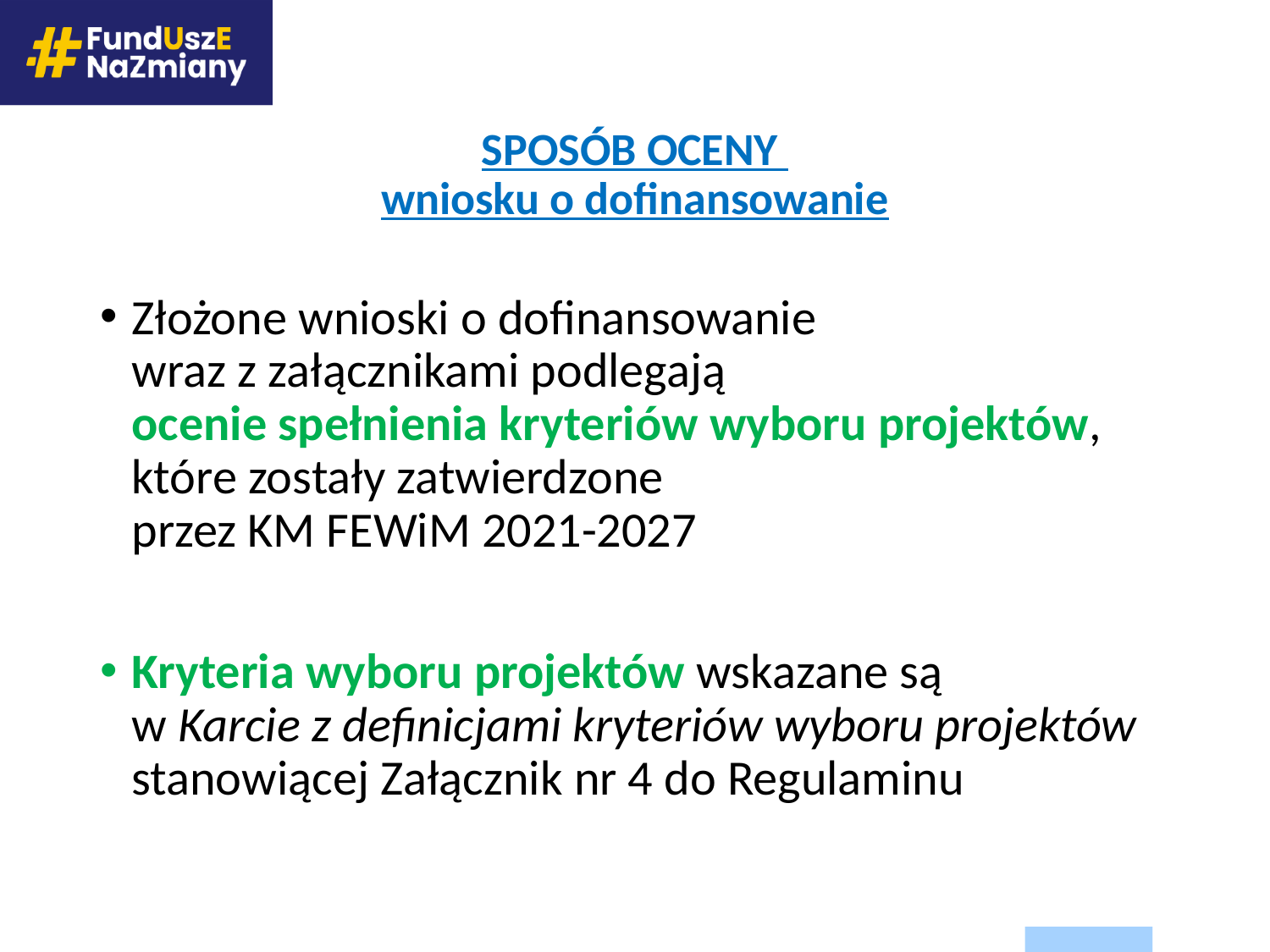

# SPOSÓB OCENY wniosku o dofinansowanie
Złożone wnioski o dofinansowanie
wraz z załącznikami podlegają
ocenie spełnienia kryteriów wyboru projektów, które zostały zatwierdzone
przez KM FEWiM 2021-2027

Kryteria wyboru projektów wskazane są
w Karcie z definicjami kryteriów wyboru projektów stanowiącej Załącznik nr 4 do Regulaminu